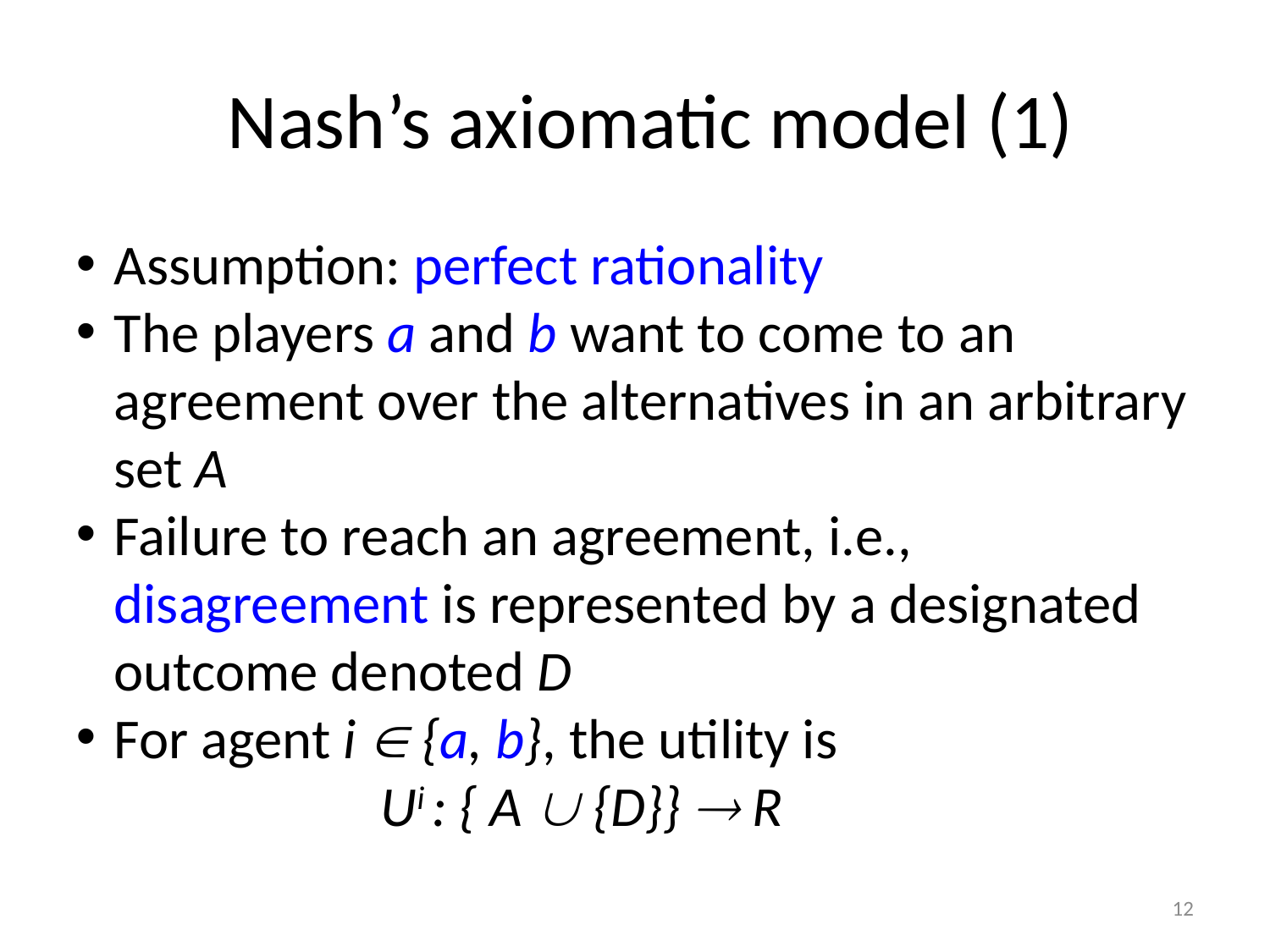

Nash’s axiomatic model (1)
Assumption: perfect rationality
The players a and b want to come to an agreement over the alternatives in an arbitrary set A
Failure to reach an agreement, i.e., disagreement is represented by a designated outcome denoted D
For agent i ∈ {a, b}, the utility is
                        Ui : { A ∪ {D}} → R
12